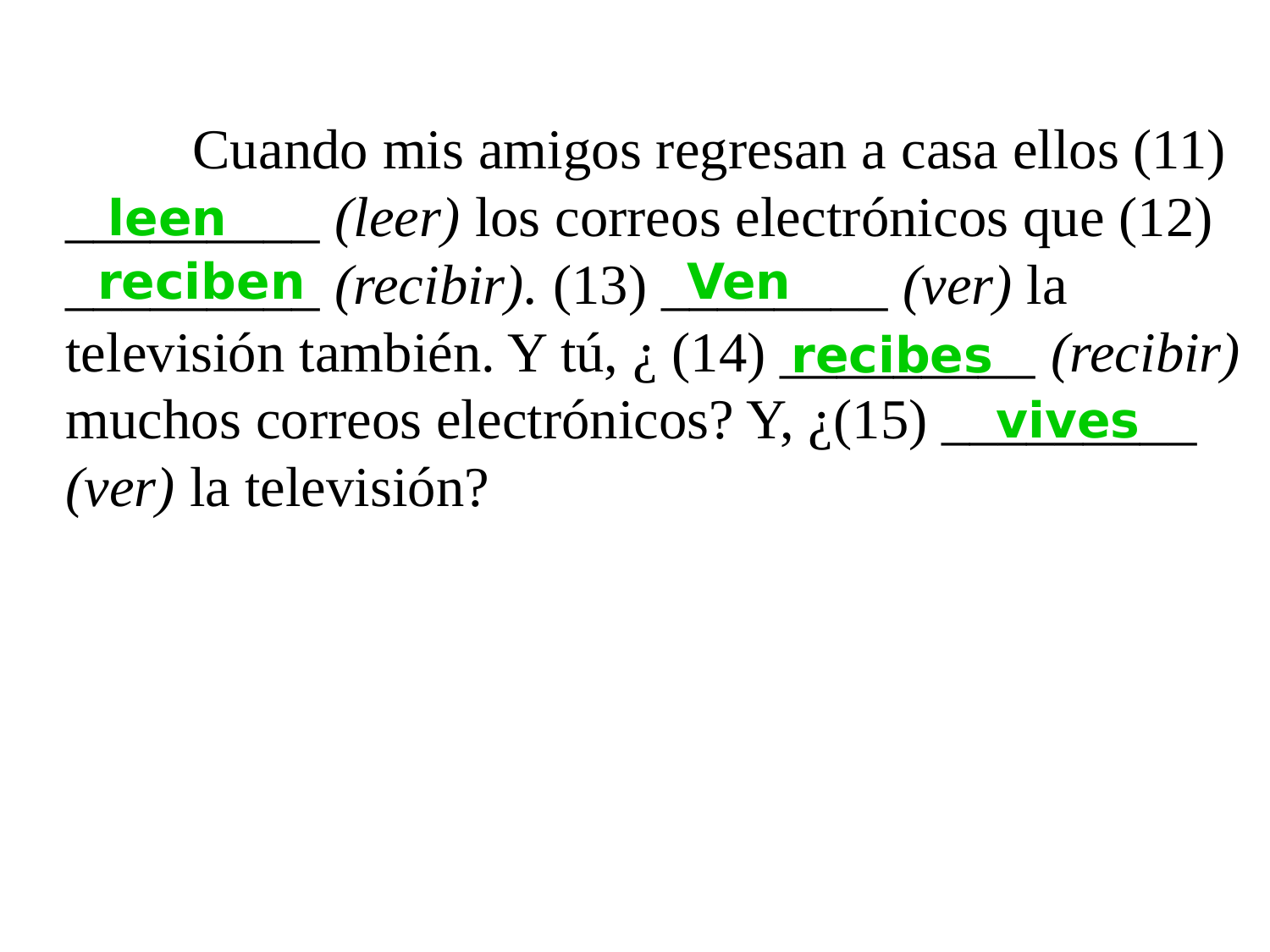

Cuando mis amigos regresan a casa ellos (11) _________ (leer) los correos electrónicos que (12) _________ (recibir). (13) ________ (ver) la televisión también. Y tú, ¿ (14) _________ (recibir) muchos correos electrónicos? Y, ¿(15) _________ (ver) la televisión?
leen
reciben
Ven
recibes
vives